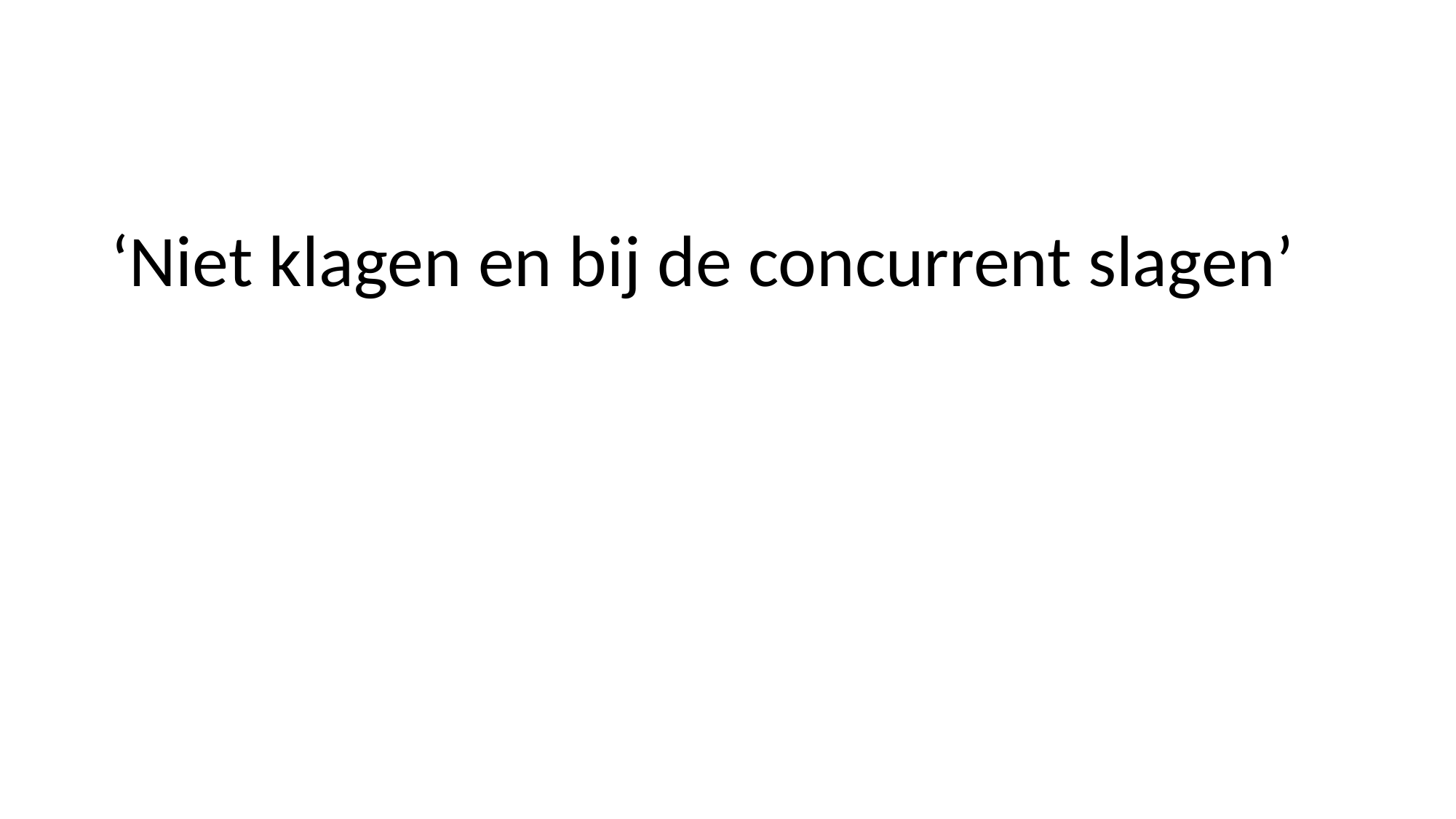

‘Niet klagen en bij de concurrent slagen’